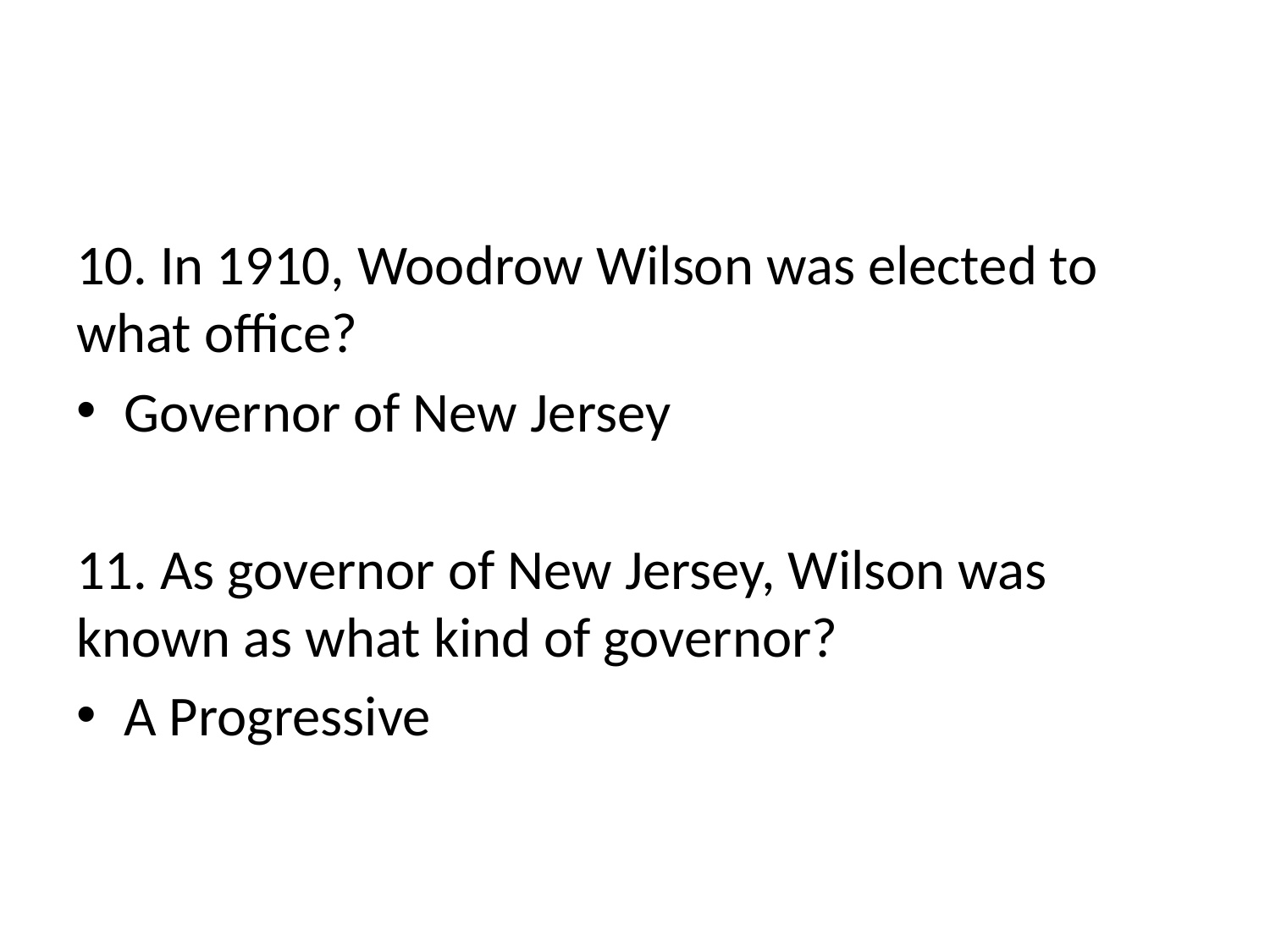

#
10. In 1910, Woodrow Wilson was elected to what office?
Governor of New Jersey

11. As governor of New Jersey, Wilson was known as what kind of governor?
A Progressive